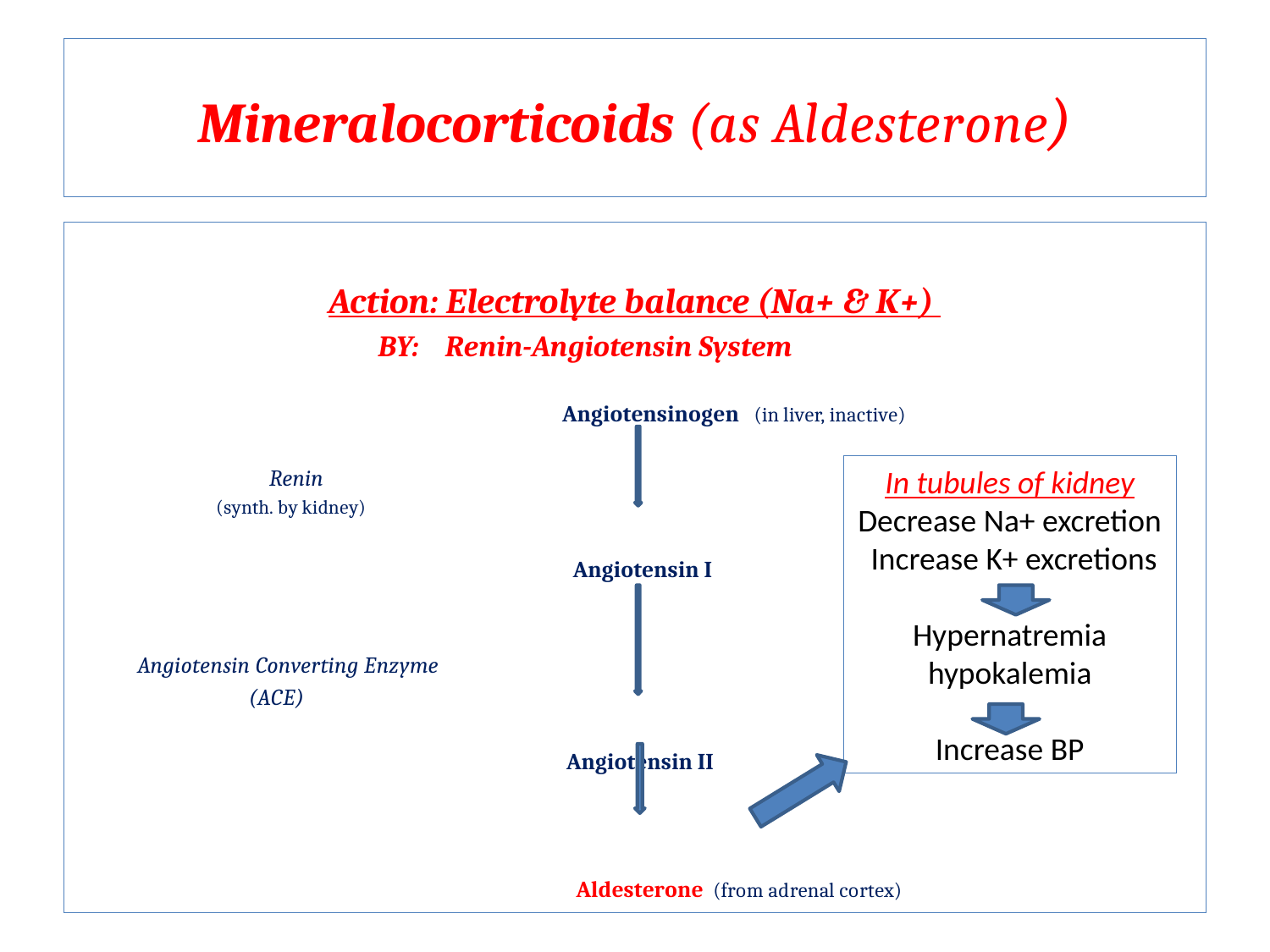

# Mineralocorticoids (as Aldesterone)

Action: Electrolyte balance (Na+ & K+)
                                              BY:    Renin-Angiotensin System

                                       Angiotensinogen   (in liver, inactive)

                                      Renin
                                 (synth. by kidney)

   Angiotensin I

            Angiotensin Converting Enzyme
                                  (ACE)

  Angiotensin II

                                         Aldesterone  (from adrenal cortex)

In tubules of kidney
Decrease Na+ excretion
Increase K+ excretions

Hypernatremia
hypokalemia

Increase BP